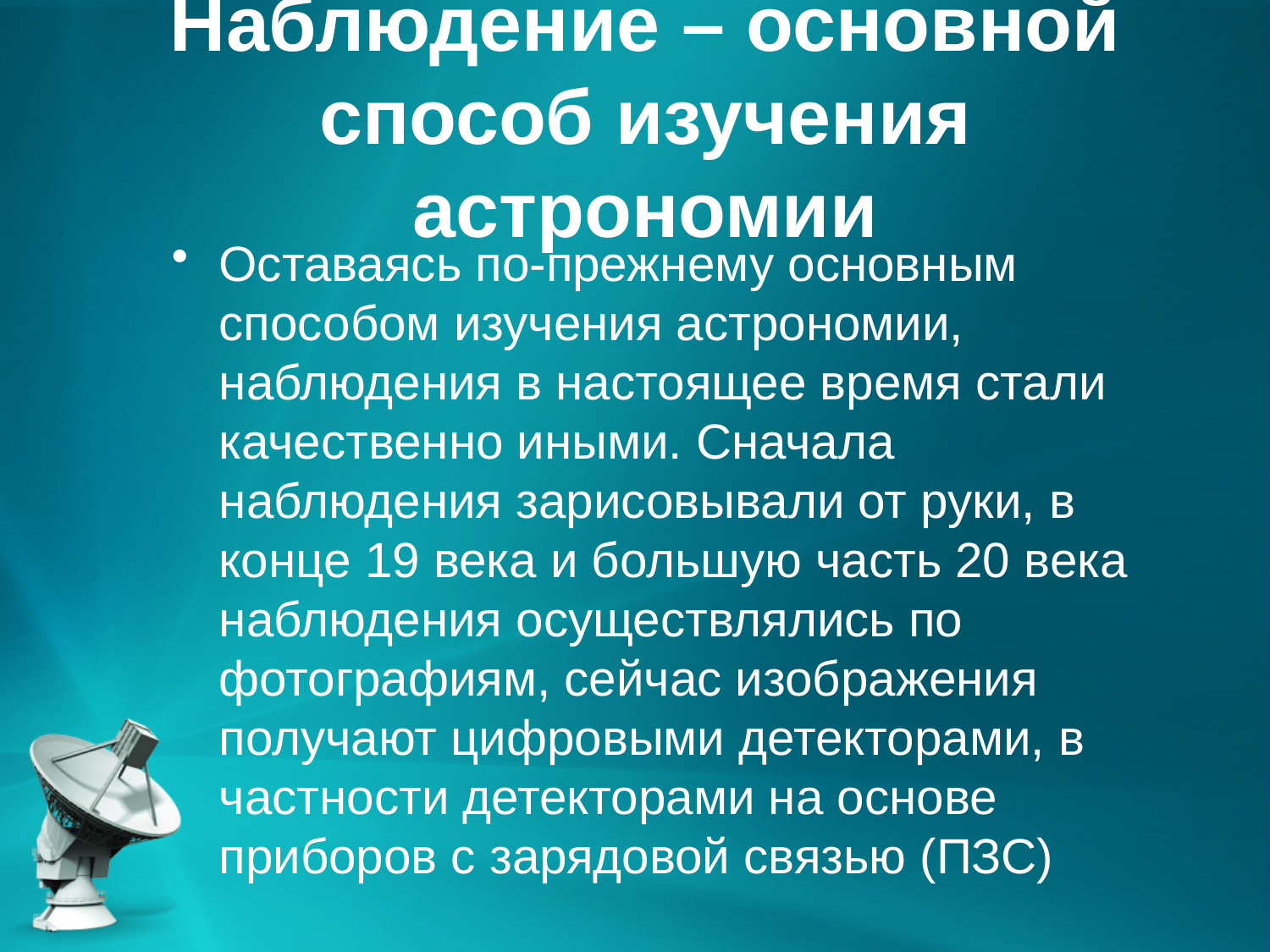

# Наблюдение – основной способ изучения астрономии
Оставаясь по-прежнему основным способом изучения астрономии, наблюдения в настоящее время стали качественно иными. Сначала наблюдения зарисовывали от руки, в конце 19 века и большую часть 20 века наблюдения осуществлялись по фотографиям, сейчас изображения получают цифровыми детекторами, в частности детекторами на основе  приборов с зарядовой связью (ПЗС)